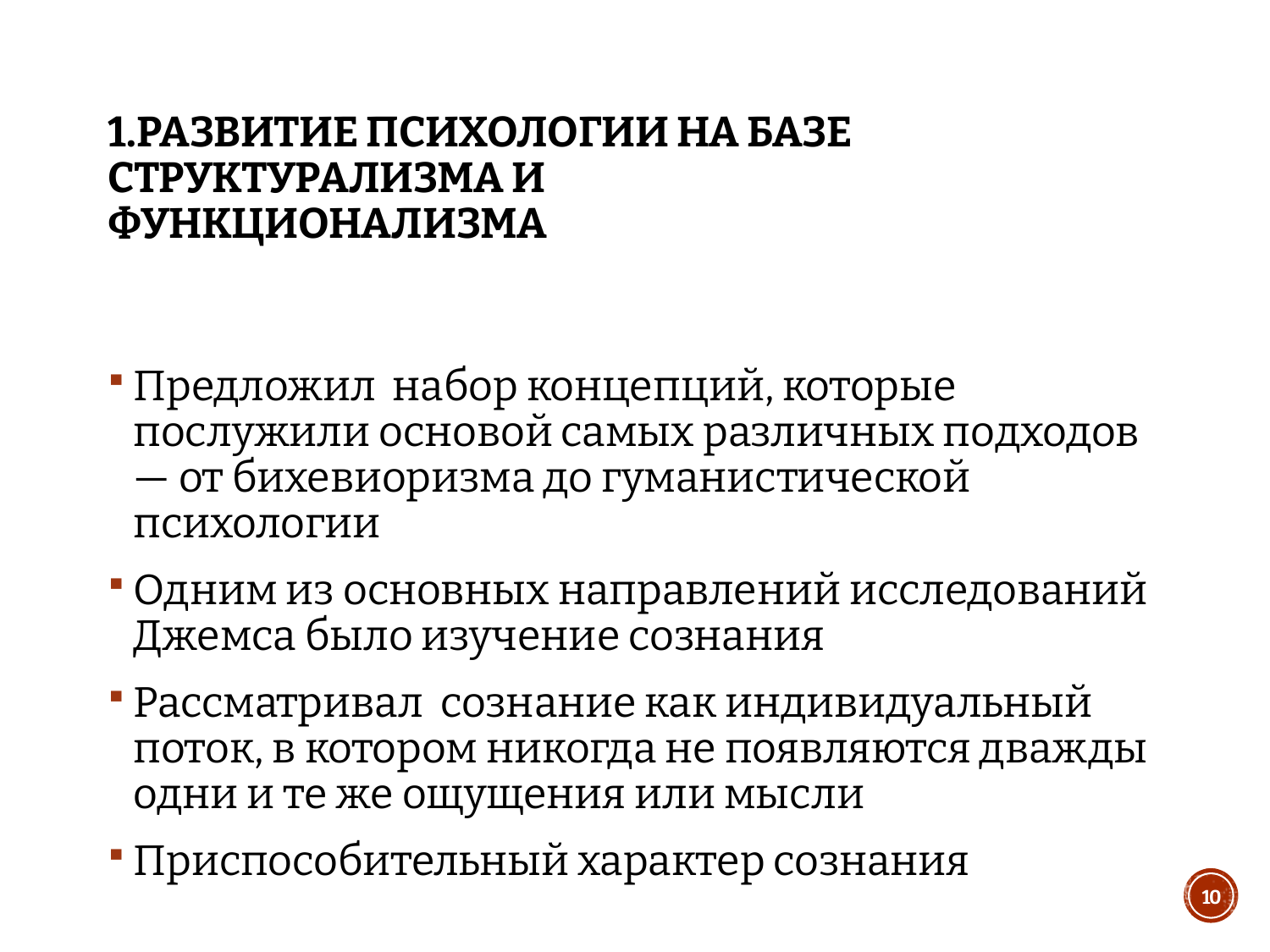

# 1.Развитие психологии на базе структурализма и функционализма

Предложил  набор концепций, которые послужили основой самых различных подходов — от бихевиоризма до гуманистической психологии
Одним из основных направлений исследований Джемса было изучение сознания
Рассматривал  сознание как индивидуальный поток, в котором никогда не появляются дважды одни и те же ощущения или мысли
Приспособительный характер сознания

10